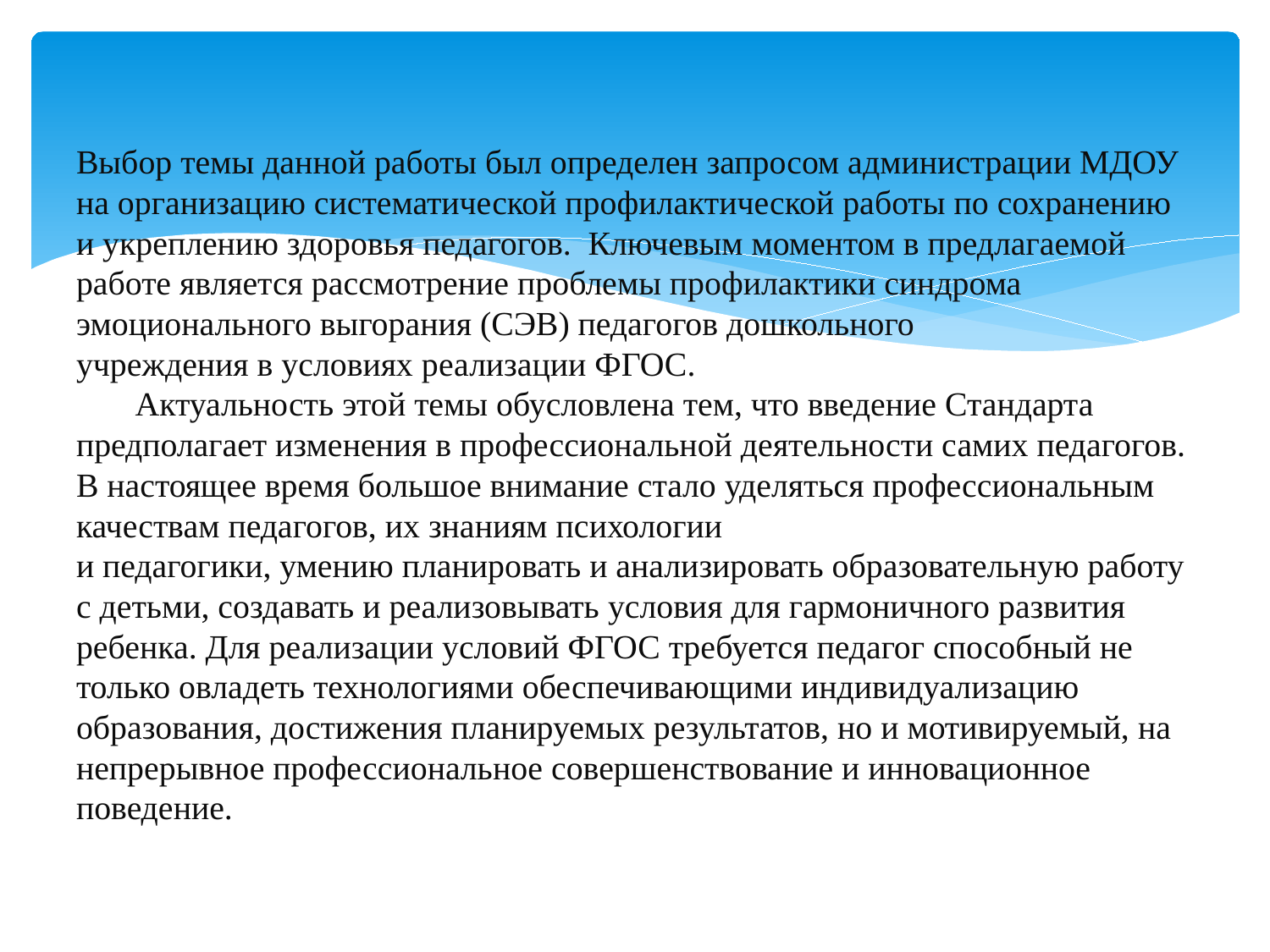

# Выбор темы данной работы был определен запросом администрации МДОУ на организацию систематической профилактической работы по сохранению и укреплению здоровья педагогов.  Ключевым моментом в предлагаемой работе является рассмотрение проблемы профилактики синдрома эмоционального выгорания (СЭВ) педагогов дошкольного учреждения в условиях реализации ФГОС. Актуальность этой темы обусловлена тем, что введение Стандарта предполагает изменения в профессиональной деятельности самих педагогов. В настоящее время большое внимание стало уделяться профессиональным качествам педагогов, их знаниям психологии и педагогики, умению планировать и анализировать образовательную работу с детьми, создавать и реализовывать условия для гармоничного развития ребенка. Для реализации условий ФГОС требуется педагог способный не только овладеть технологиями обеспечивающими индивидуализацию образования, достижения планируемых результатов, но и мотивируемый, на непрерывное профессиональное совершенствование и инновационное поведение.